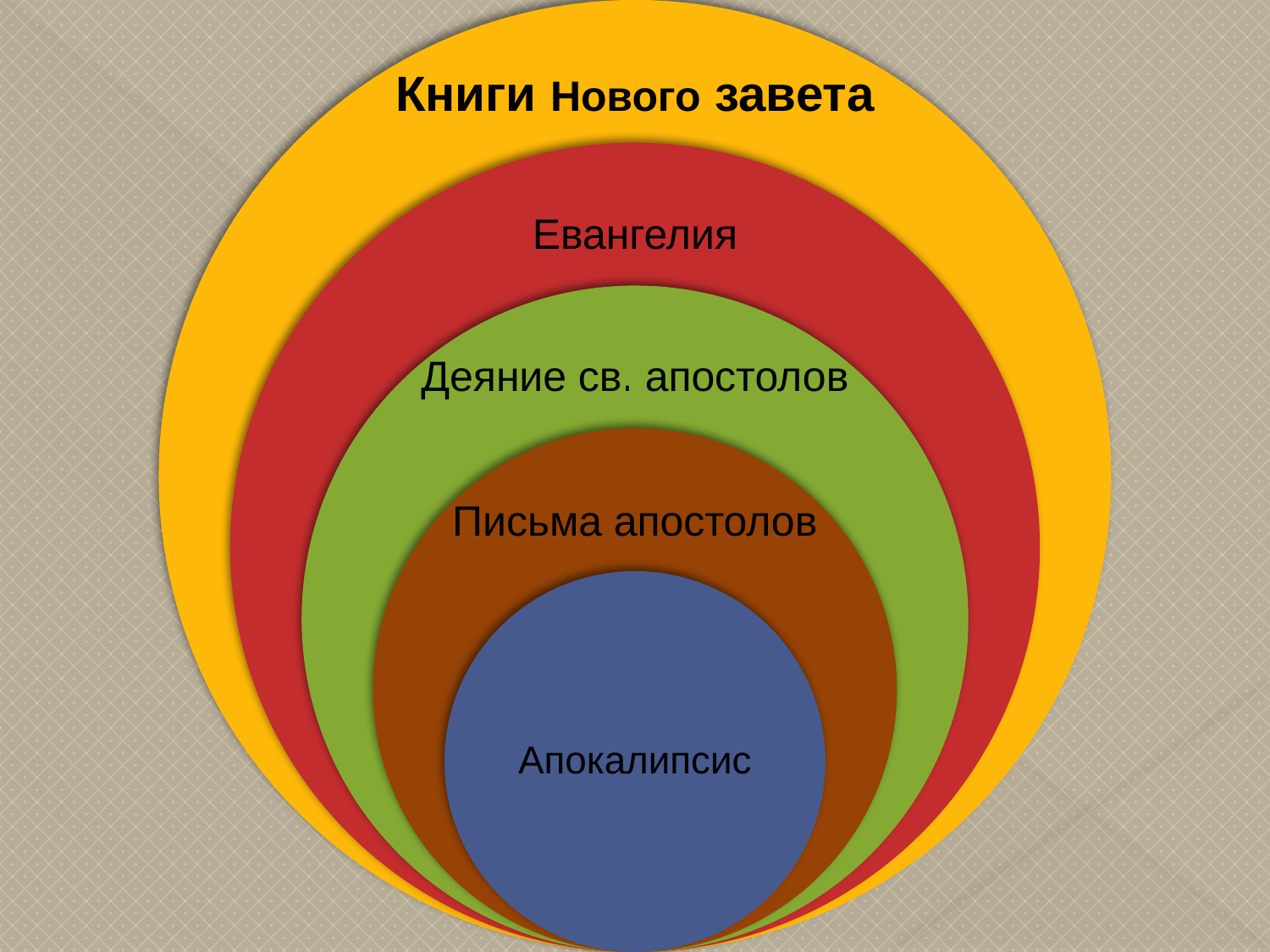

Книги Нового завета
Евангелия
Деяние св. апостолов
Письма апостолов
Апокалипсис